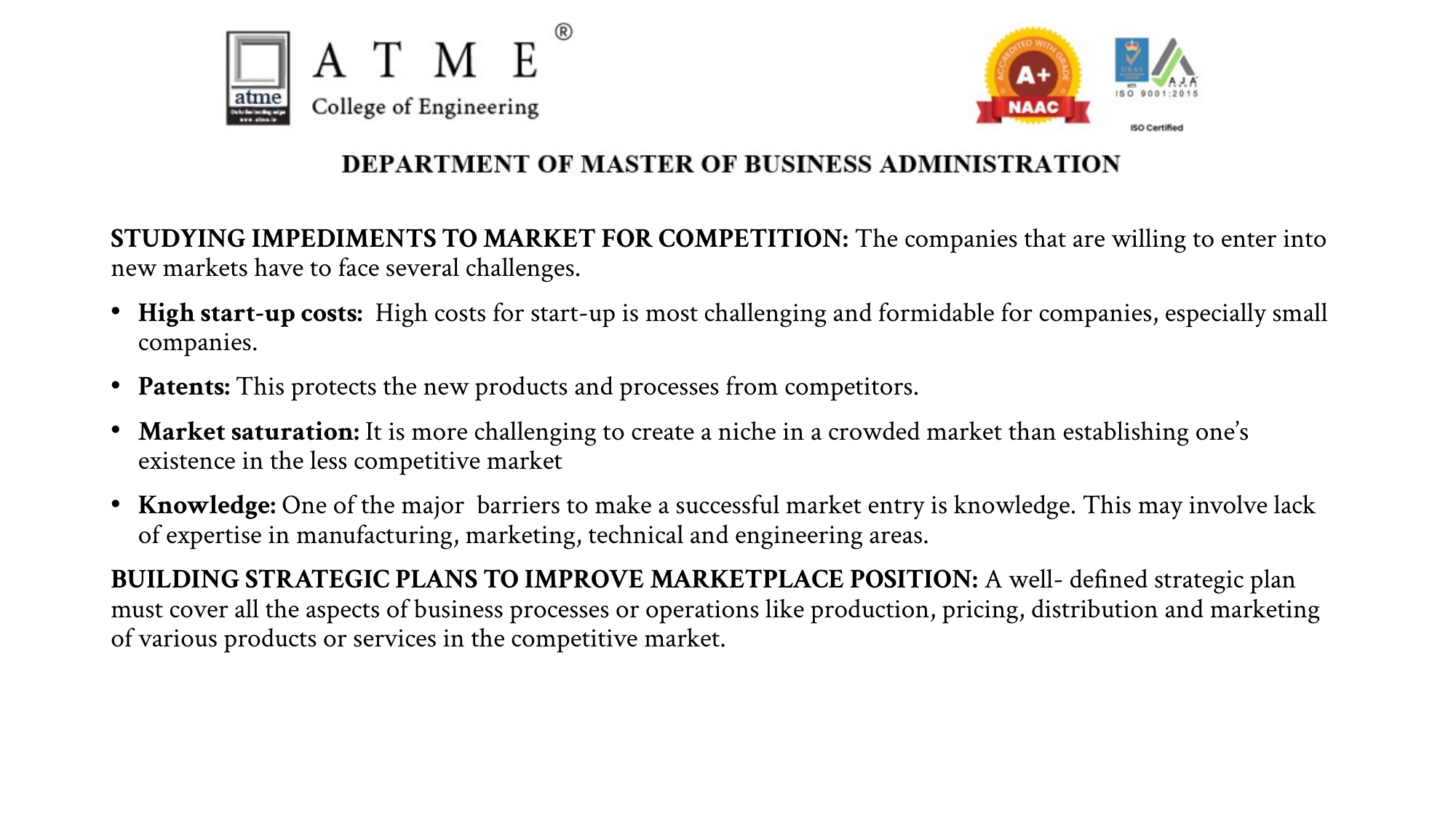

STUDYING IMPEDIMENTS TO MARKET FOR COMPETITION: The companies that are willing to enter into new markets have to face several challenges.
High start-up costs:  High costs for start-up is most challenging and formidable for companies, especially small companies.
Patents: This protects the new products and processes from competitors.
Market saturation: It is more challenging to create a niche in a crowded market than establishing one’s existence in the less competitive market
Knowledge: One of the major  barriers to make a successful market entry is knowledge. This may involve lack of expertise in manufacturing, marketing, technical and engineering areas.
BUILDING STRATEGIC PLANS TO IMPROVE MARKETPLACE POSITION: A well- defined strategic plan must cover all the aspects of business processes or operations like production, pricing, distribution and marketing of various products or services in the competitive market.